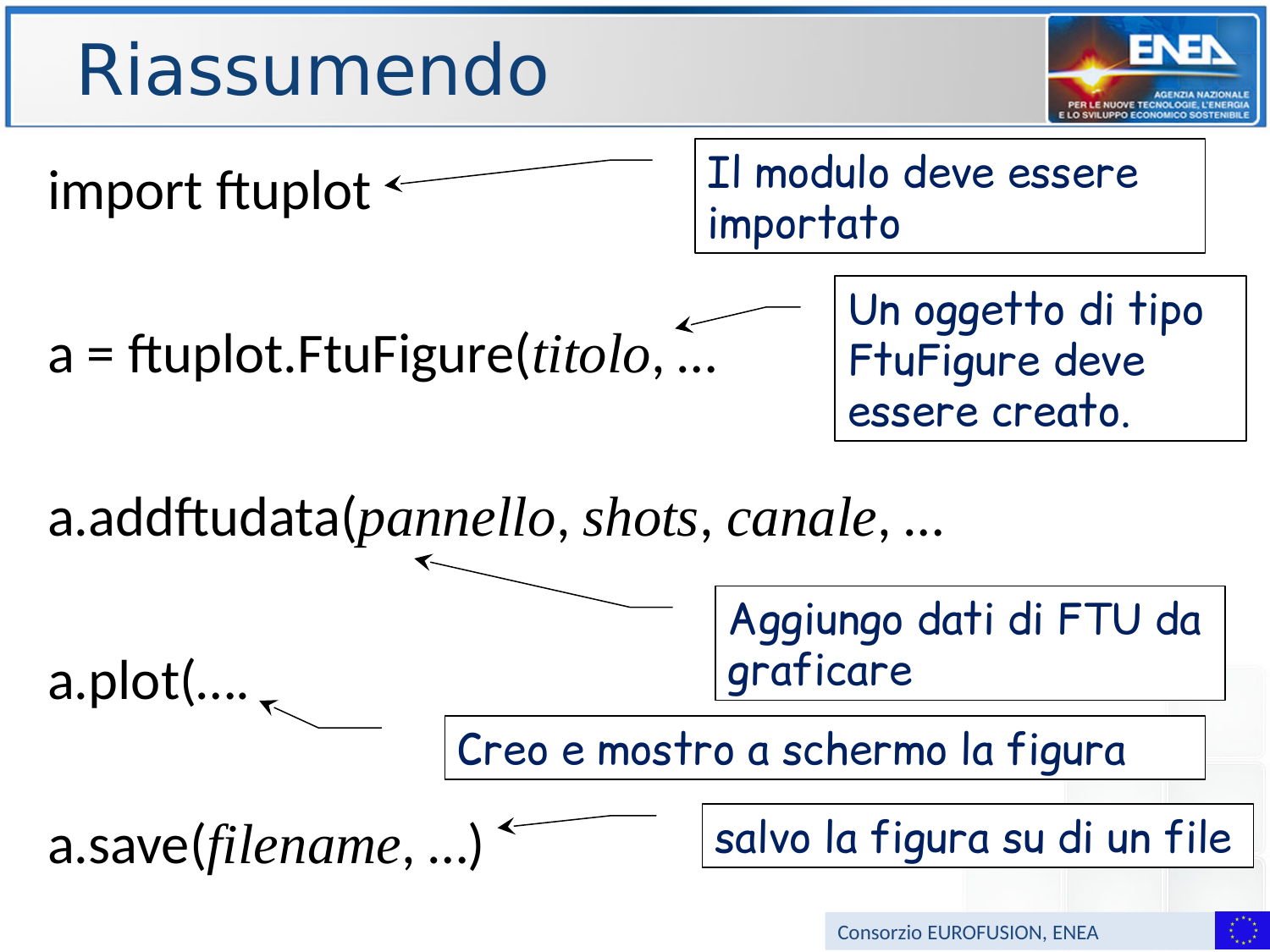

# Riassumendo
Il modulo deve essere importato
import ftuplot

a = ftuplot.FtuFigure(titolo, …

a.addftudata(pannello, shots, canale, …

a.plot(….

a.save(filename, …)
Un oggetto di tipo FtuFigure deve essere creato.
Aggiungo dati di FTU da graficare
Creo e mostro a schermo la figura
salvo la figura su di un file